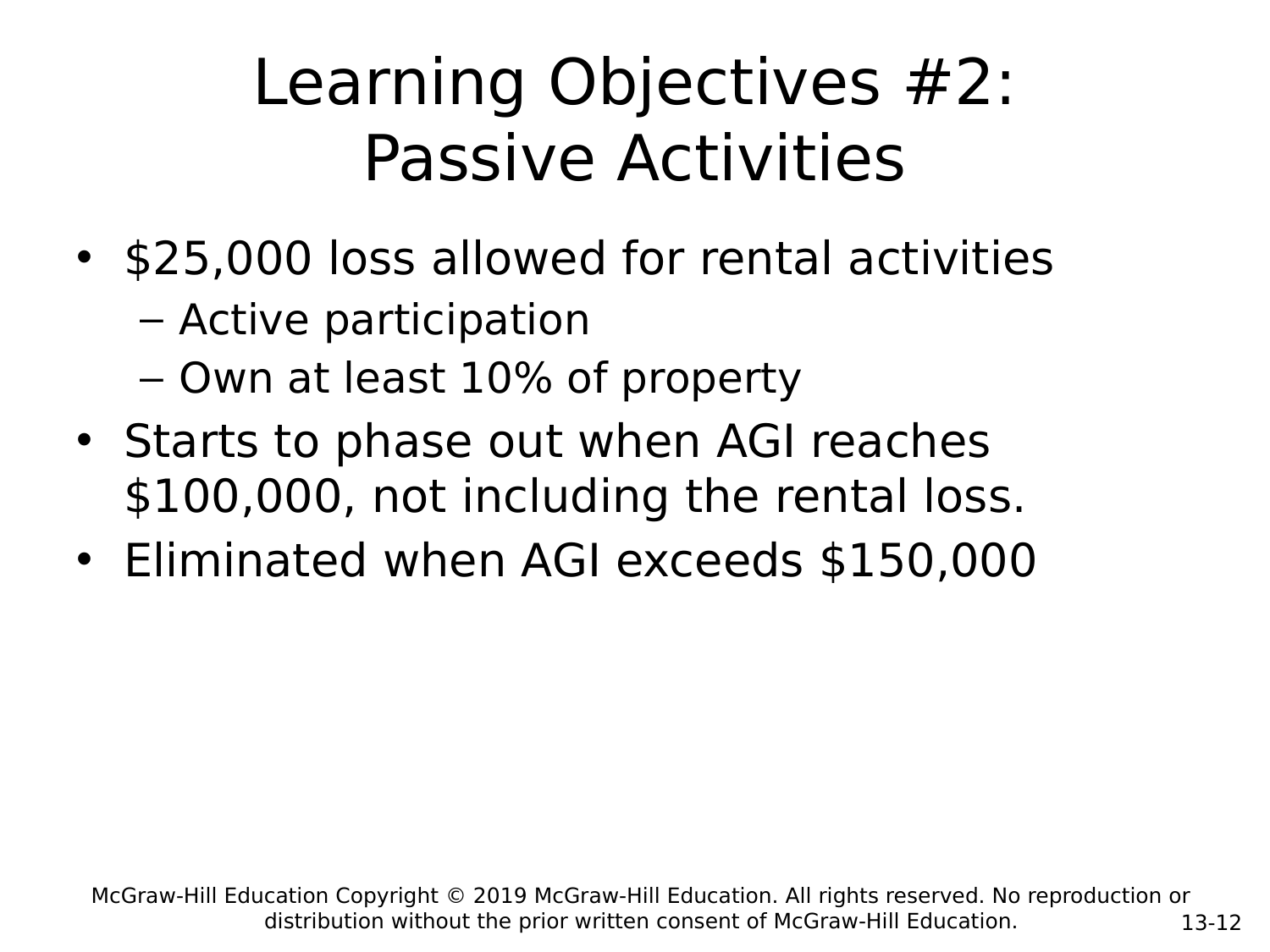

# Learning Objectives #2: Passive Activities
$25,000 loss allowed for rental activities
Active participation
Own at least 10% of property
Starts to phase out when AGI reaches $100,000, not including the rental loss.
Eliminated when AGI exceeds $150,000
McGraw-Hill Education Copyright © 2019 McGraw-Hill Education. All rights reserved. No reproduction or distribution without the prior written consent of McGraw-Hill Education.
13-12